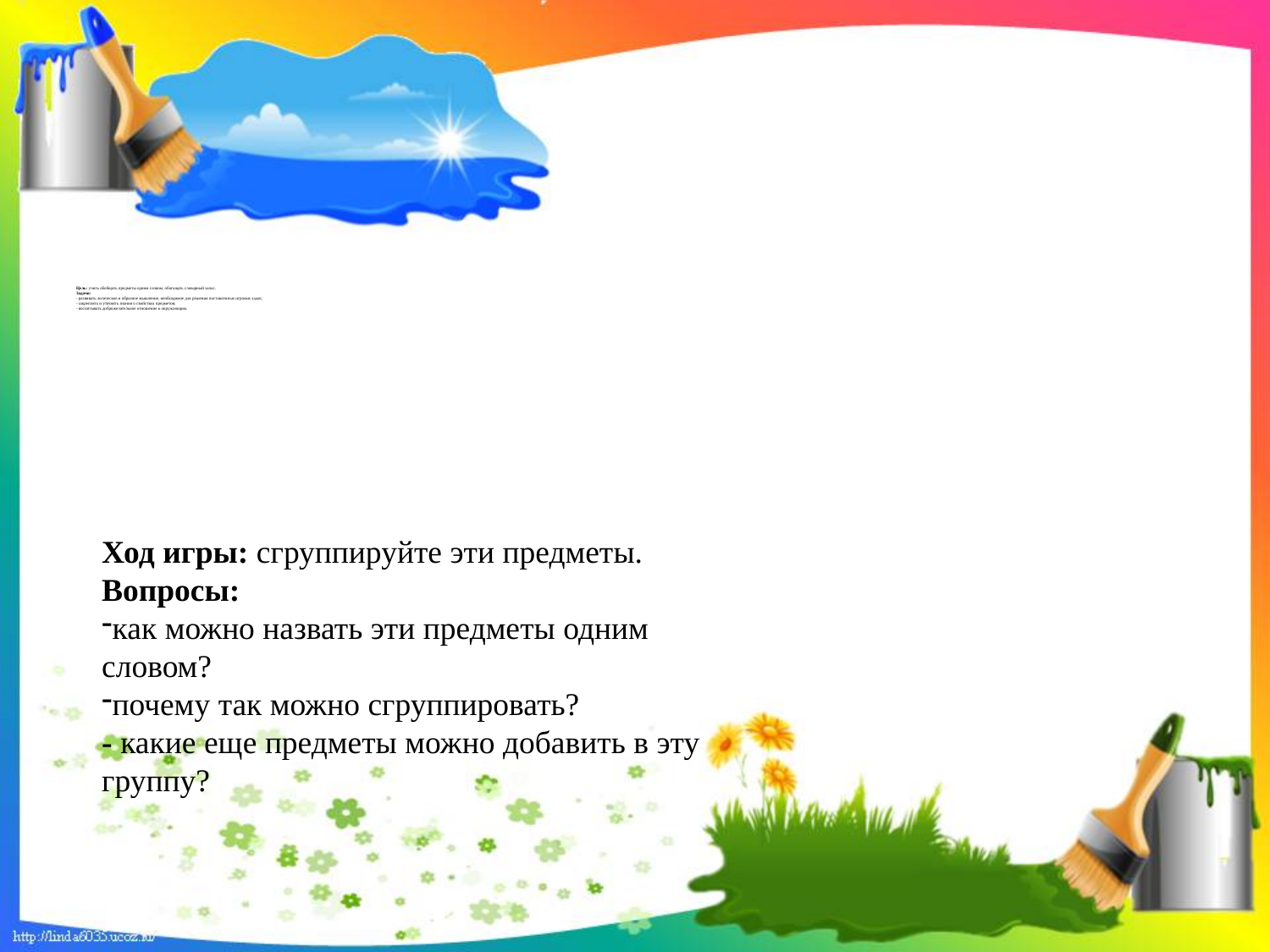

# Цель: учить обобщать предметы одним словом, обогащать словарный запас. Задачи: - развивать логическое и образное мышление, необходимое для решения поставленных игровых задач; - закреплять и уточнять знания о свойствах предметов; - воспитывать доброжелательное отношение к окружающим.
Ход игры: сгруппируйте эти предметы.
Вопросы:
как можно назвать эти предметы одним словом?
почему так можно сгруппировать?
- какие еще предметы можно добавить в эту группу?